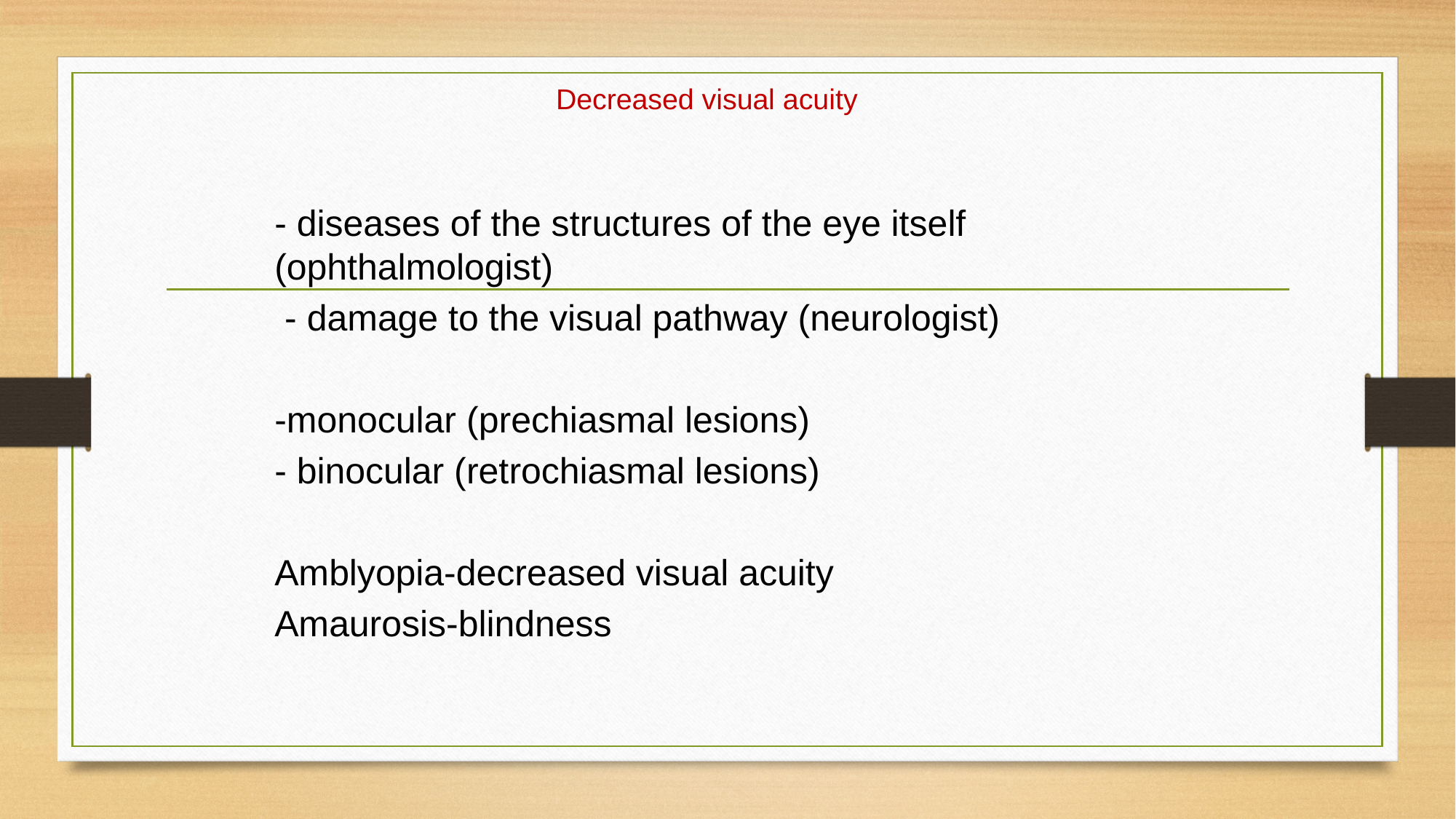

# Decreased visual acuity
- diseases of the structures of the eye itself (ophthalmologist)
 - damage to the visual pathway (neurologist)

-monocular (prechiasmal lesions)
- binocular (retrochiasmal lesions)

Amblyopia-decreased visual acuity
Amaurosis-blindness